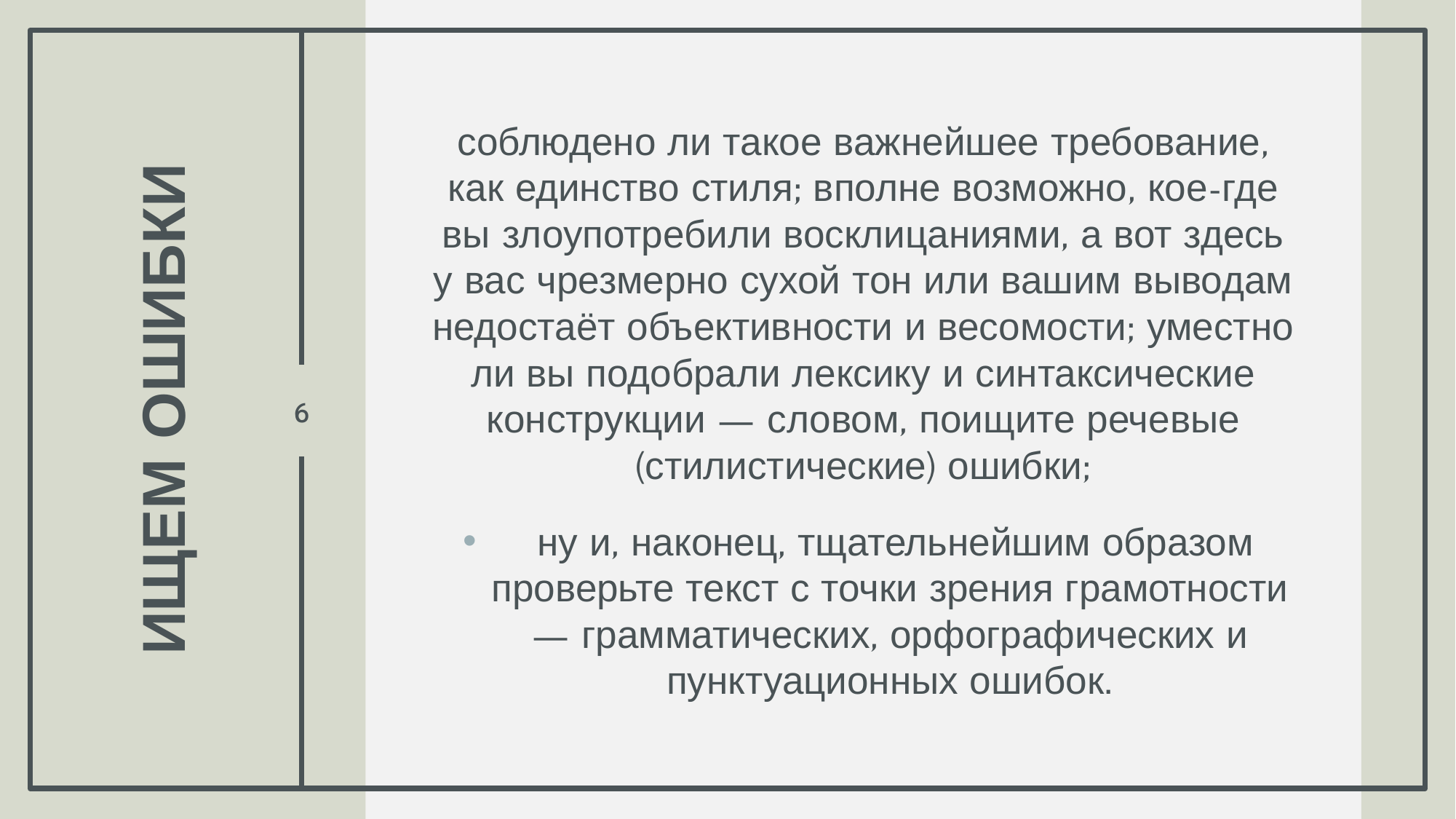

соблюдено ли такое важнейшее требование, как единство стиля; вполне возможно, кое-где вы злоупотребили восклицаниями, а вот здесь у вас чрезмерно сухой тон или вашим выводам недостаёт объективности и весомости; уместно ли вы подобрали лексику и синтаксические конструкции — словом, поищите речевые (стилистические) ошибки;
 ну и, наконец, тщательнейшим образом проверьте текст с точки зрения грамотности — грамматических, орфографических и пунктуационных ошибок.
# Ищем ошибки
6